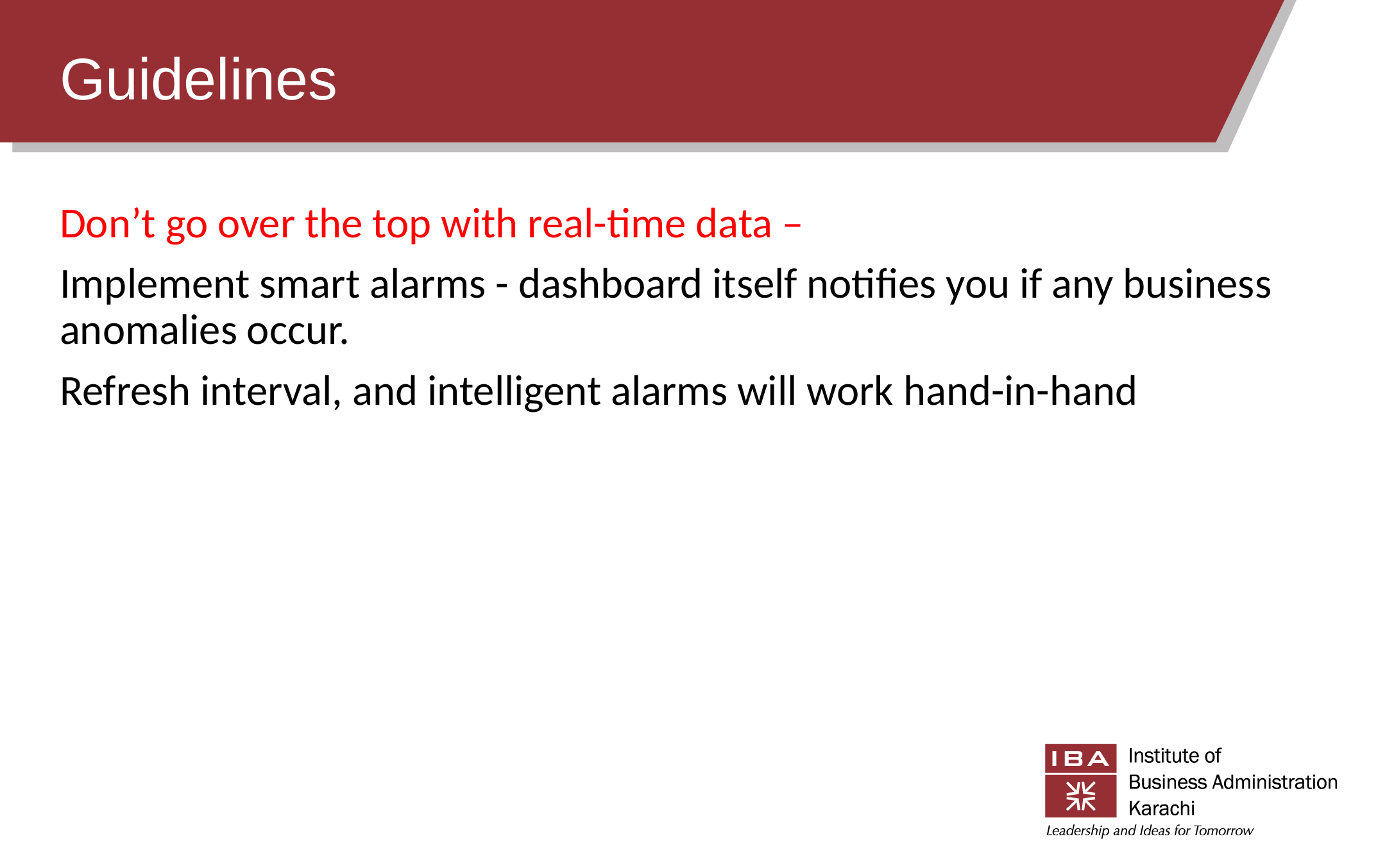

# Guidelines
Don’t go over the top with real-time data –
Implement smart alarms - dashboard itself notifies you if any business anomalies occur.
Refresh interval, and intelligent alarms will work hand-in-hand